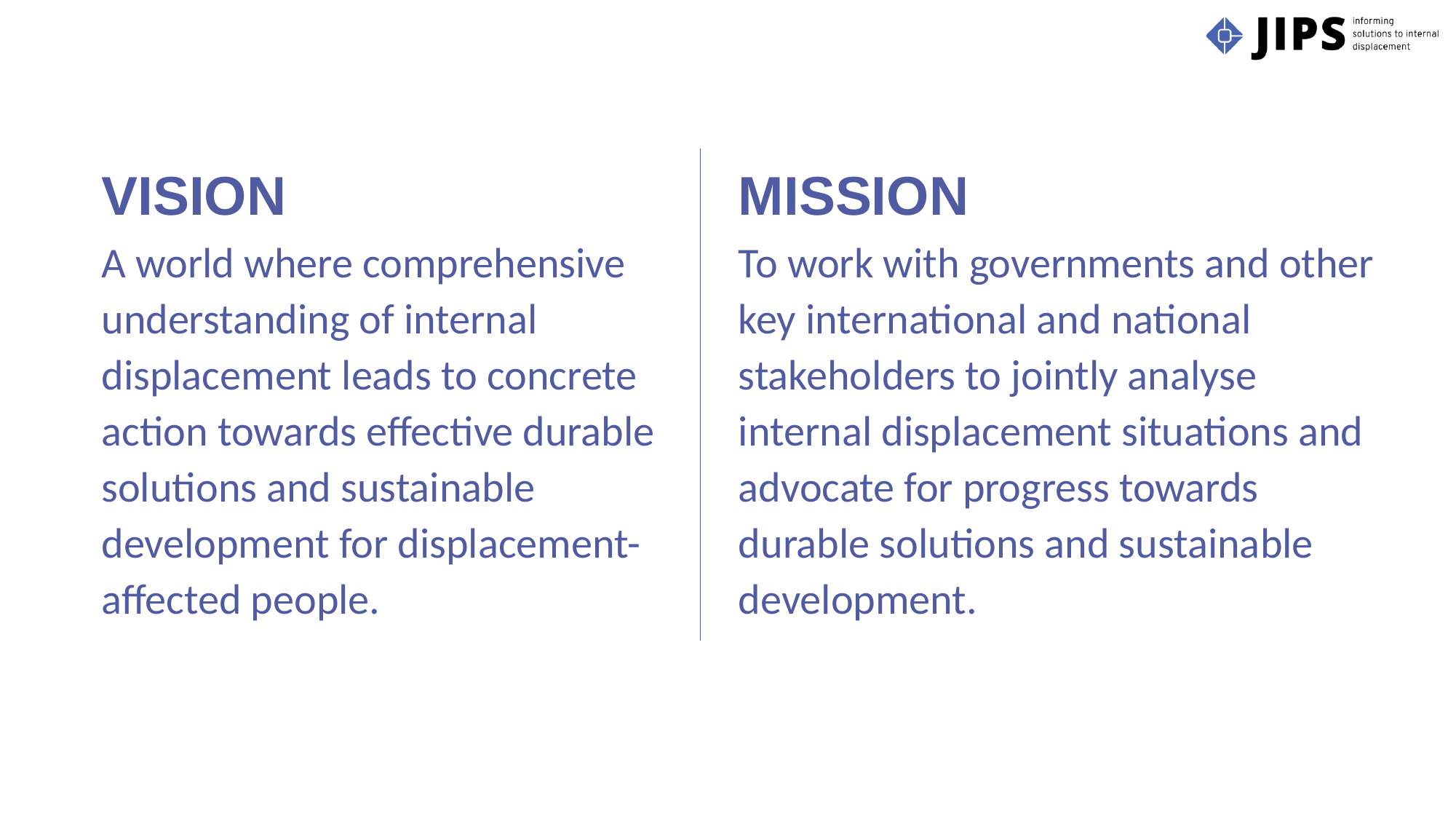

VISION
A world where comprehensive understanding of internal displacement leads to concrete action towards effective durable solutions and sustainable development for displacement-affected people.
MISSION
To work with governments and other key international and national stakeholders to jointly analyse internal displacement situations and advocate for progress towards durable solutions and sustainable development.